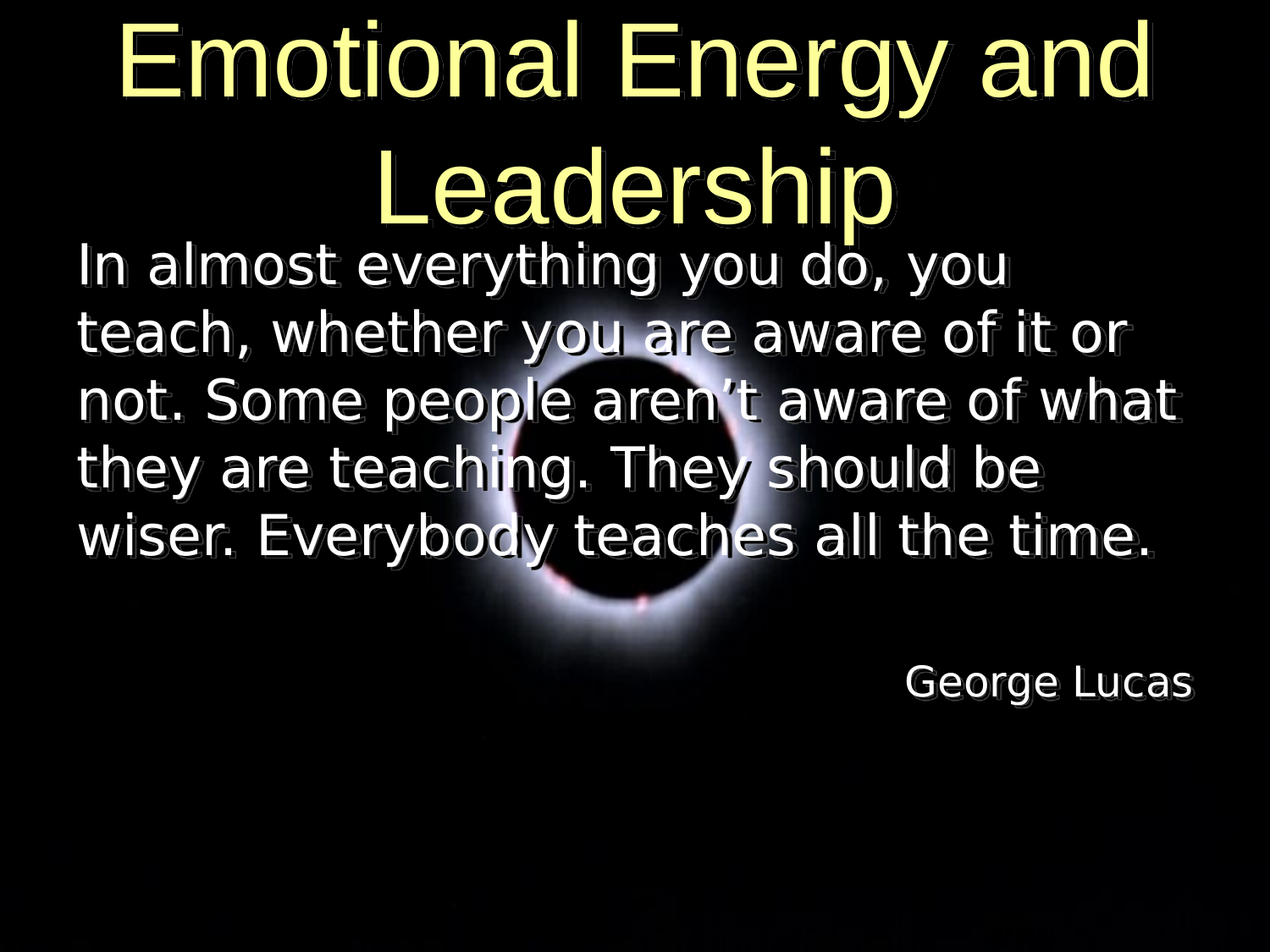

# Emotional Energy and Leadership
In almost everything you do, you teach, whether you are aware of it or not. Some people aren’t aware of what they are teaching. They should be wiser. Everybody teaches all the time.

George Lucas